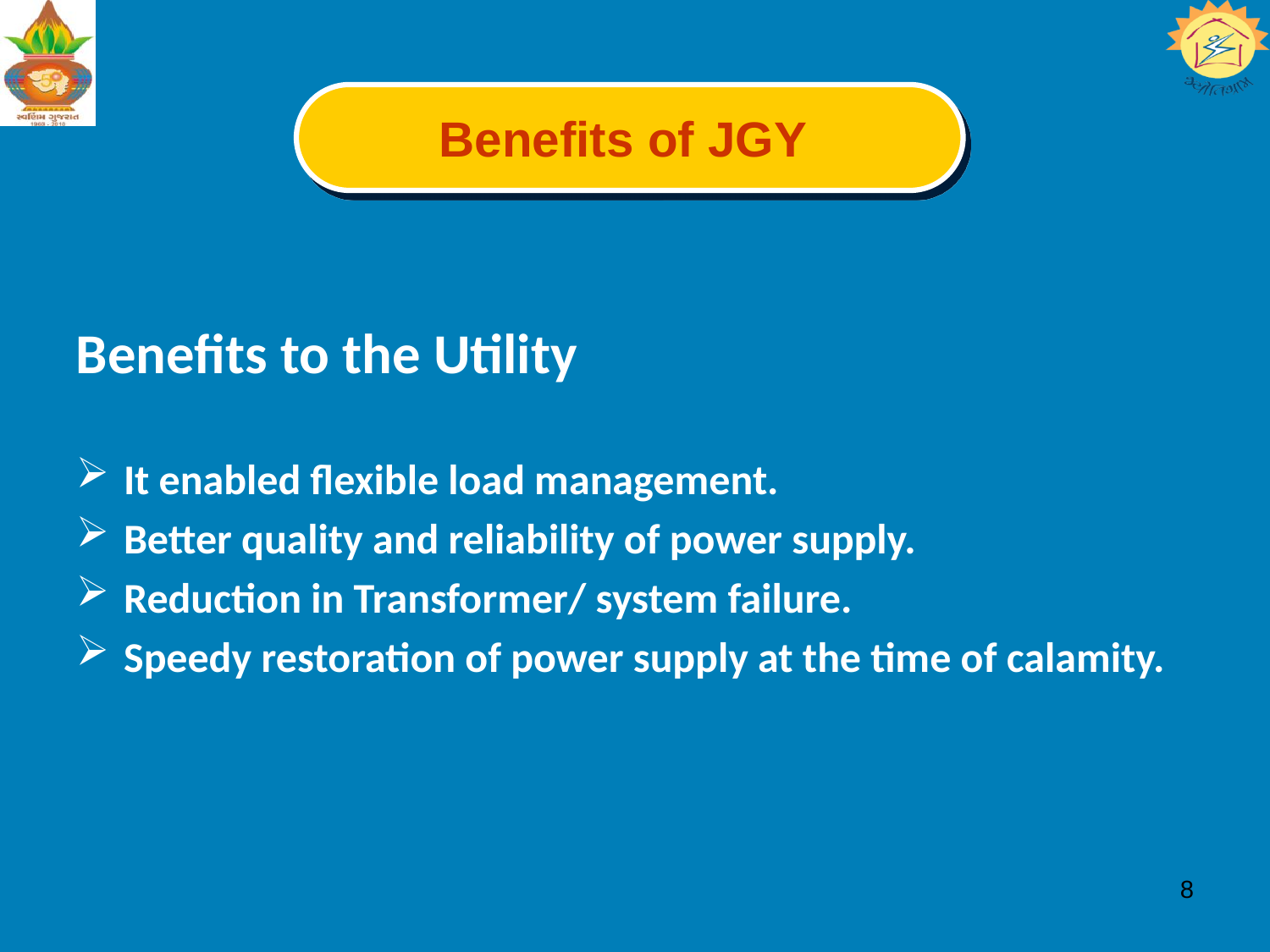

Benefits of JGY
Benefits to the Utility

It enabled flexible load management.
Better quality and reliability of power supply.
Reduction in Transformer/ system failure.
Speedy restoration of power supply at the time of calamity.
8